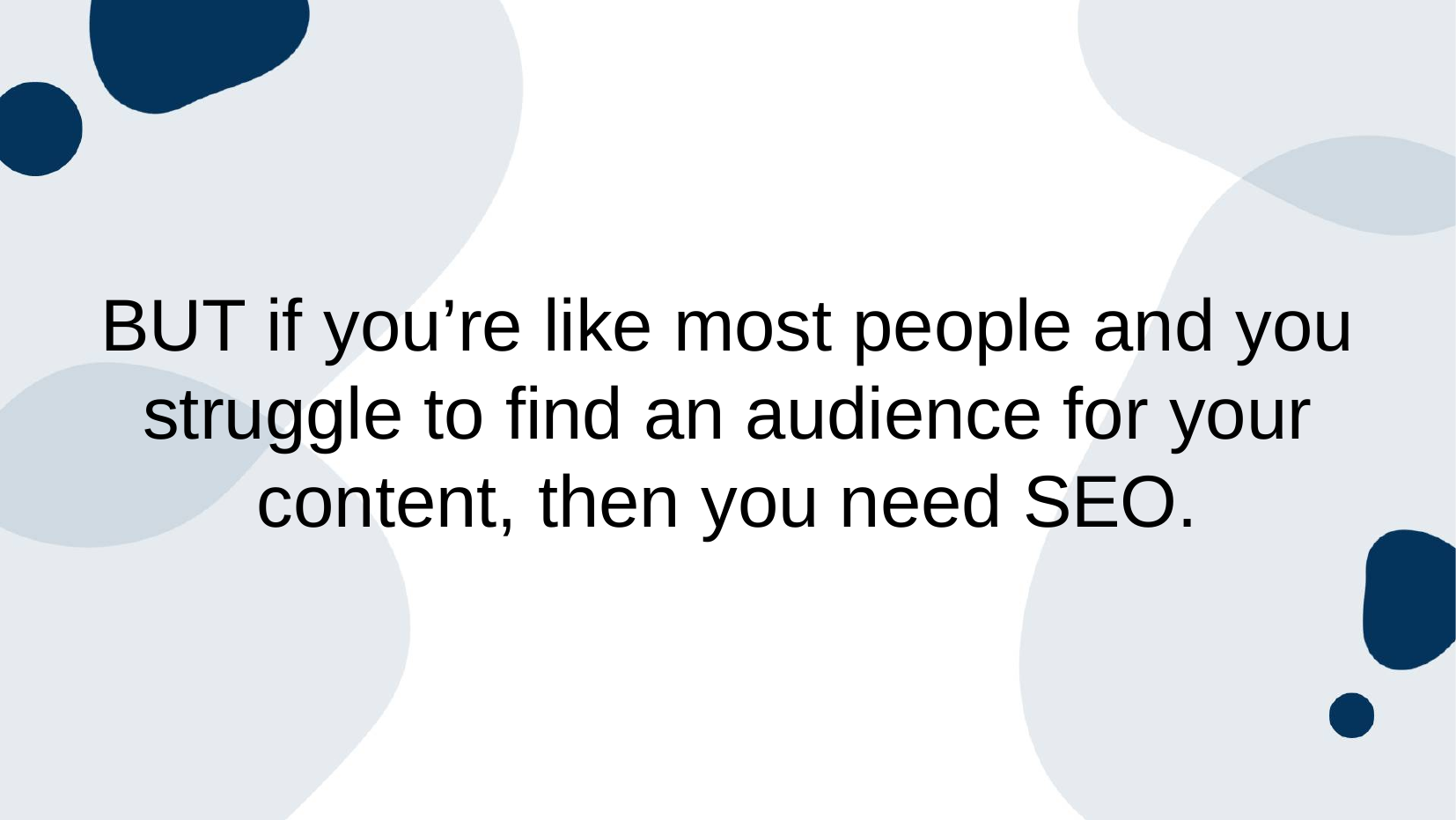

BUT if you’re like most people and you struggle to find an audience for your content, then you need SEO.